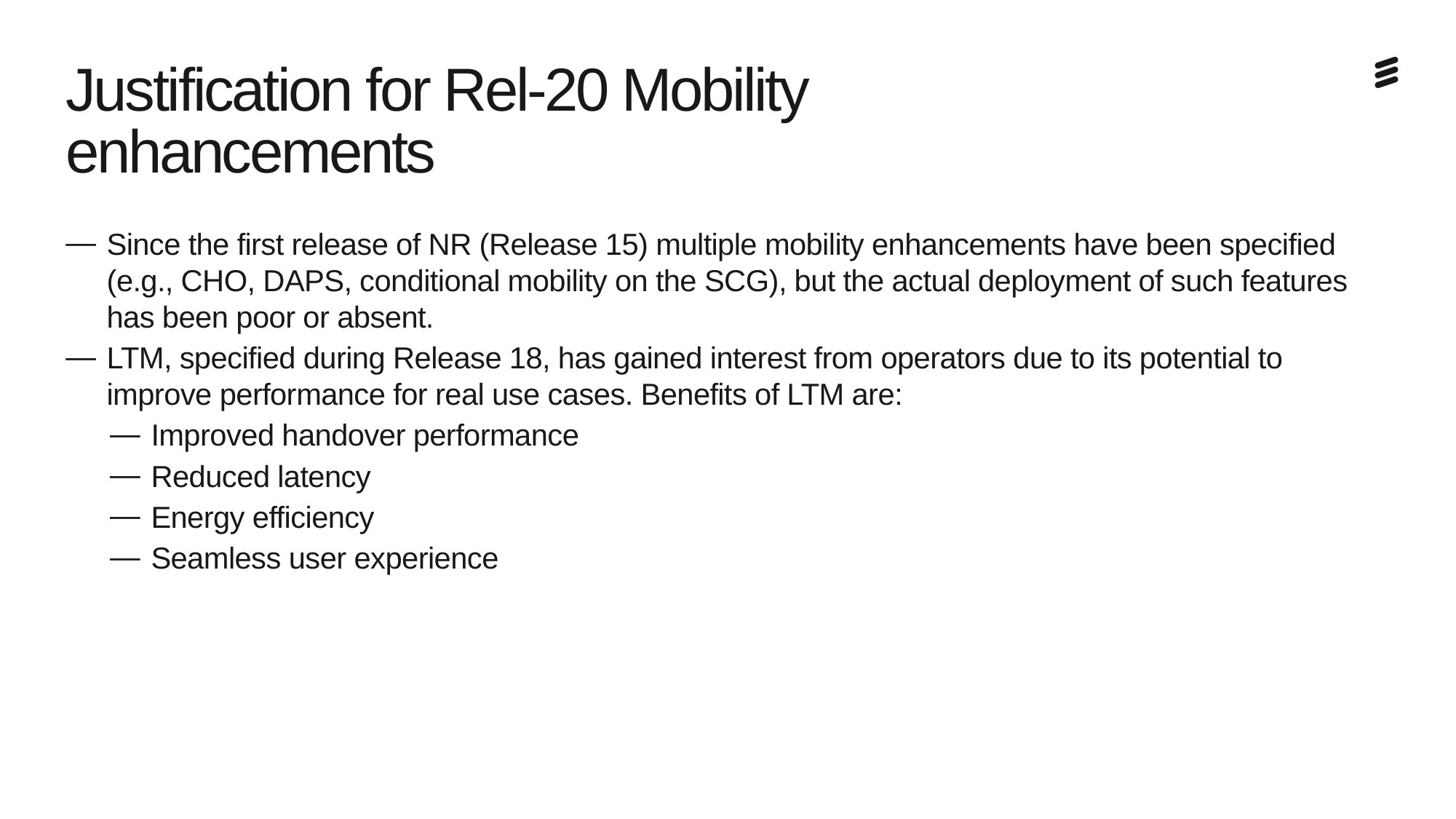

# Justification for Rel-20 Mobility enhancements
Since the first release of NR (Release 15) multiple mobility enhancements have been specified (e.g., CHO, DAPS, conditional mobility on the SCG), but the actual deployment of such features has been poor or absent.
LTM, specified during Release 18, has gained interest from operators due to its potential to improve performance for real use cases. Benefits of LTM are:
Improved handover performance
Reduced latency
Energy efficiency
Seamless user experience